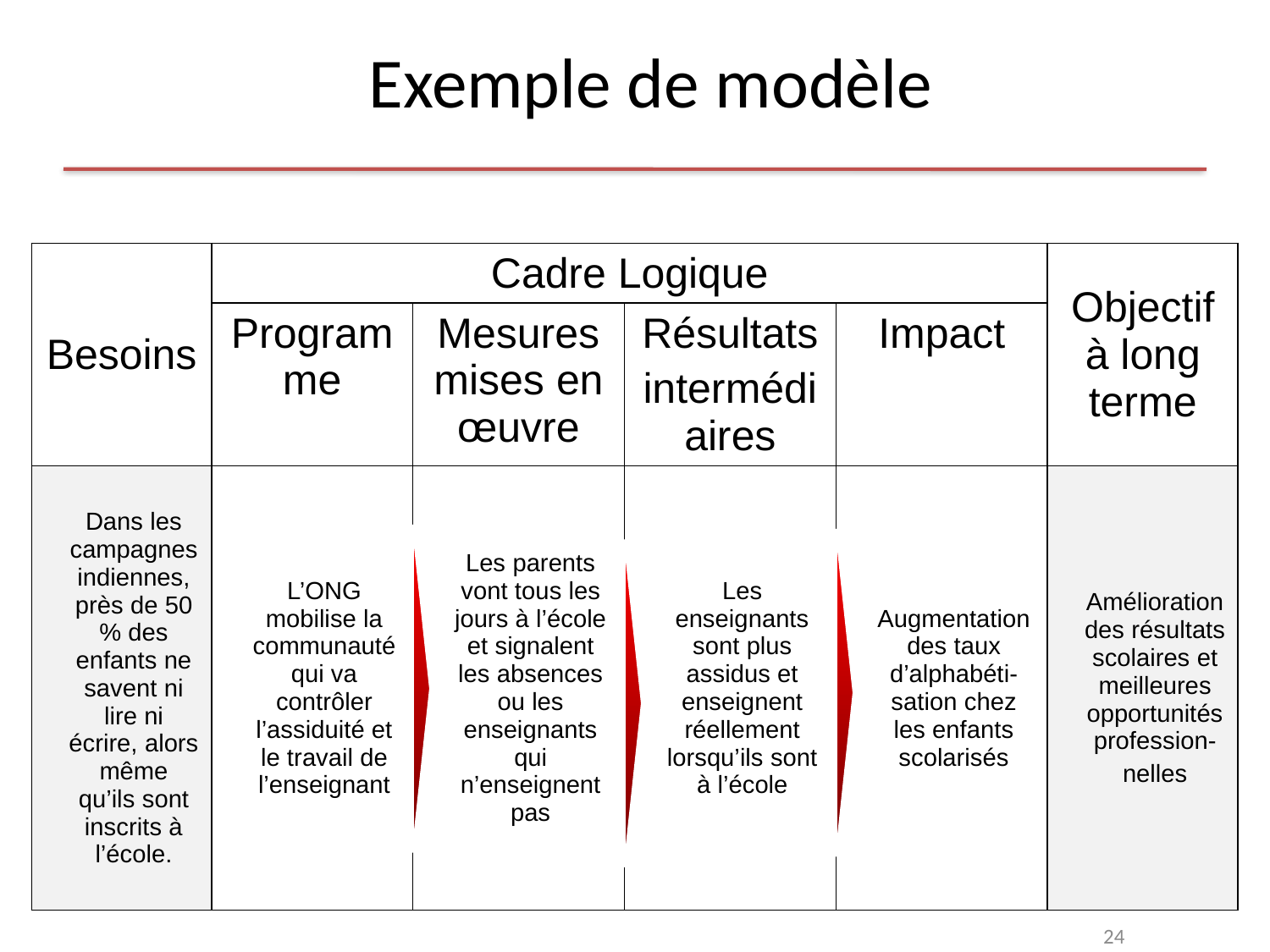

Exemple de modèle
| Besoins | Cadre Logique |  |  |  | Objectif à long terme |
| --- | --- | --- | --- | --- | --- |
|  | Programme | Mesures mises en œuvre | Résultats intermédiaires | Impact |  |
| Dans les campagnes indiennes, près de 50 % des enfants ne savent ni lire ni écrire, alors même qu’ils sont inscrits à l’école. | L’ONG mobilise la communauté qui va contrôler l’assiduité et le travail de l’enseignant | Les parents vont tous les jours à l’école et signalent les absences ou les enseignants qui n’enseignent pas | Les enseignants sont plus assidus et enseignent réellement lorsqu’ils sont à l’école | Augmentation des taux d’alphabéti-sation chez les enfants scolarisés | Amélioration des résultats scolaires et meilleures opportunités profession- nelles |

24